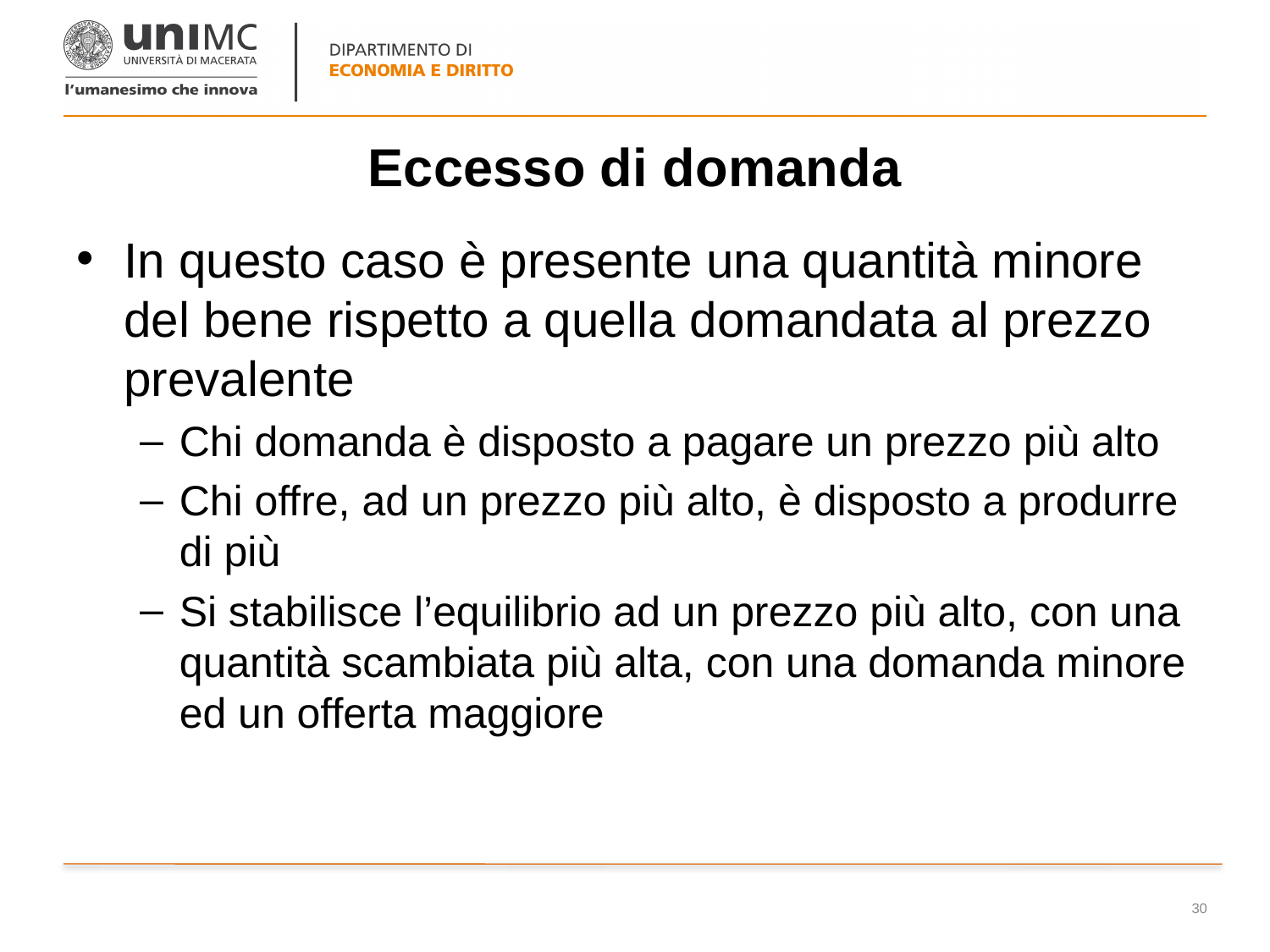

# Eccesso di domanda
In questo caso è presente una quantità minore del bene rispetto a quella domandata al prezzo prevalente
Chi domanda è disposto a pagare un prezzo più alto
Chi offre, ad un prezzo più alto, è disposto a produrre di più
Si stabilisce l’equilibrio ad un prezzo più alto, con una quantità scambiata più alta, con una domanda minore ed un offerta maggiore
30